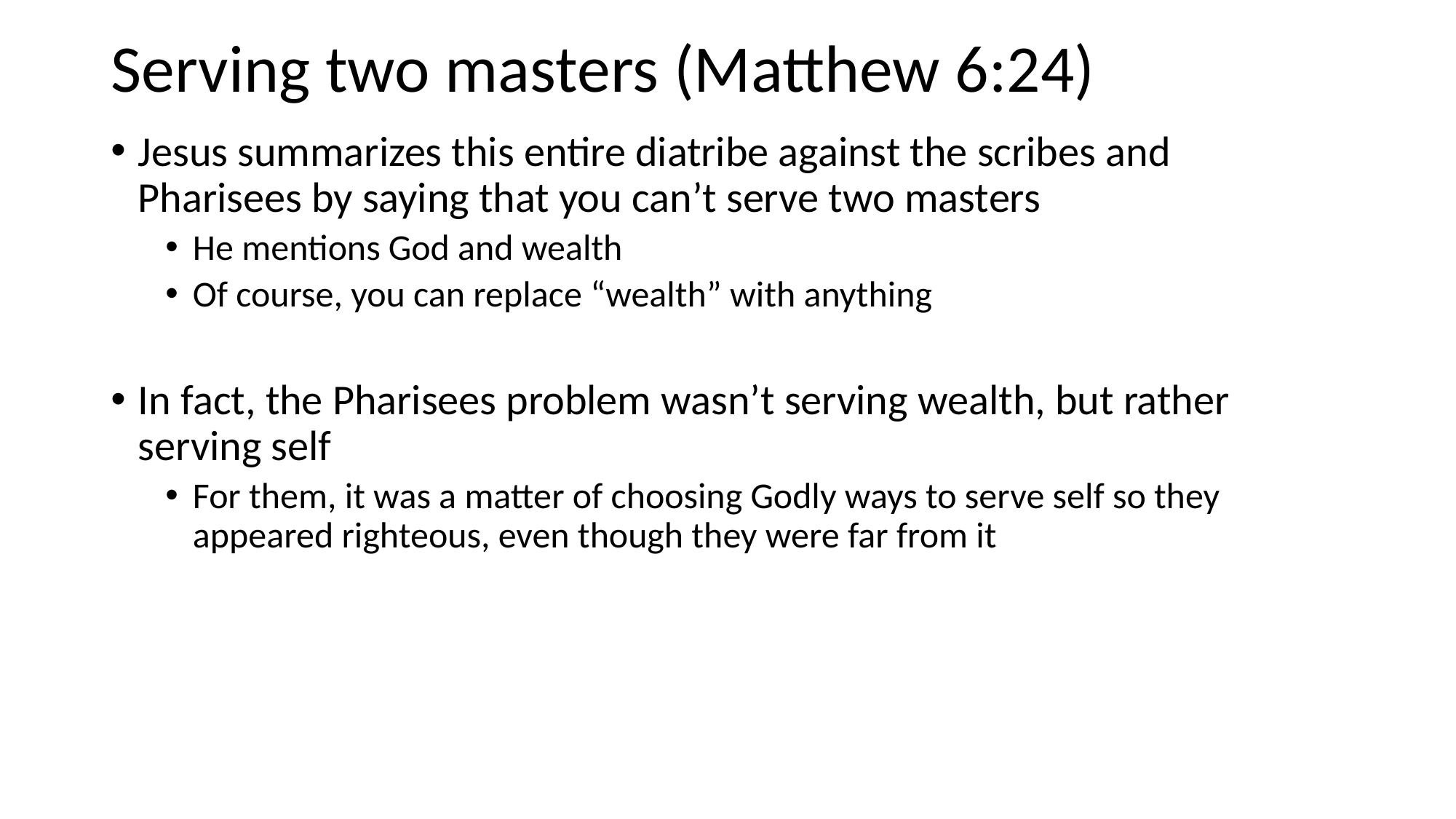

# Serving two masters (Matthew 6:24)
Jesus summarizes this entire diatribe against the scribes and Pharisees by saying that you can’t serve two masters
He mentions God and wealth
Of course, you can replace “wealth” with anything

In fact, the Pharisees problem wasn’t serving wealth, but rather serving self
For them, it was a matter of choosing Godly ways to serve self so they appeared righteous, even though they were far from it